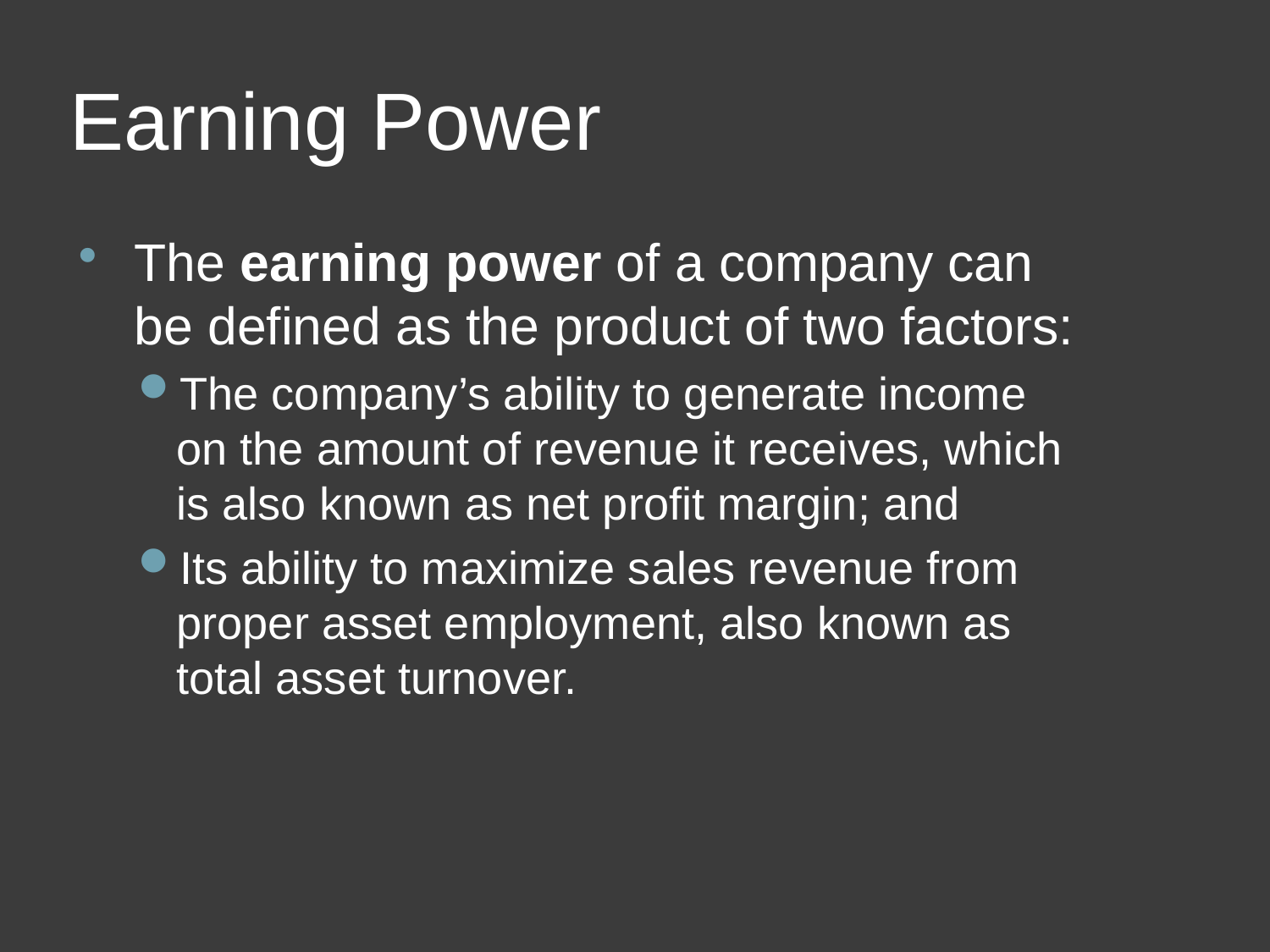

# Earning Power
The earning power of a company can be defined as the product of two factors:
The company’s ability to generate income on the amount of revenue it receives, which is also known as net profit margin; and
Its ability to maximize sales revenue from proper asset employment, also known as total asset turnover.